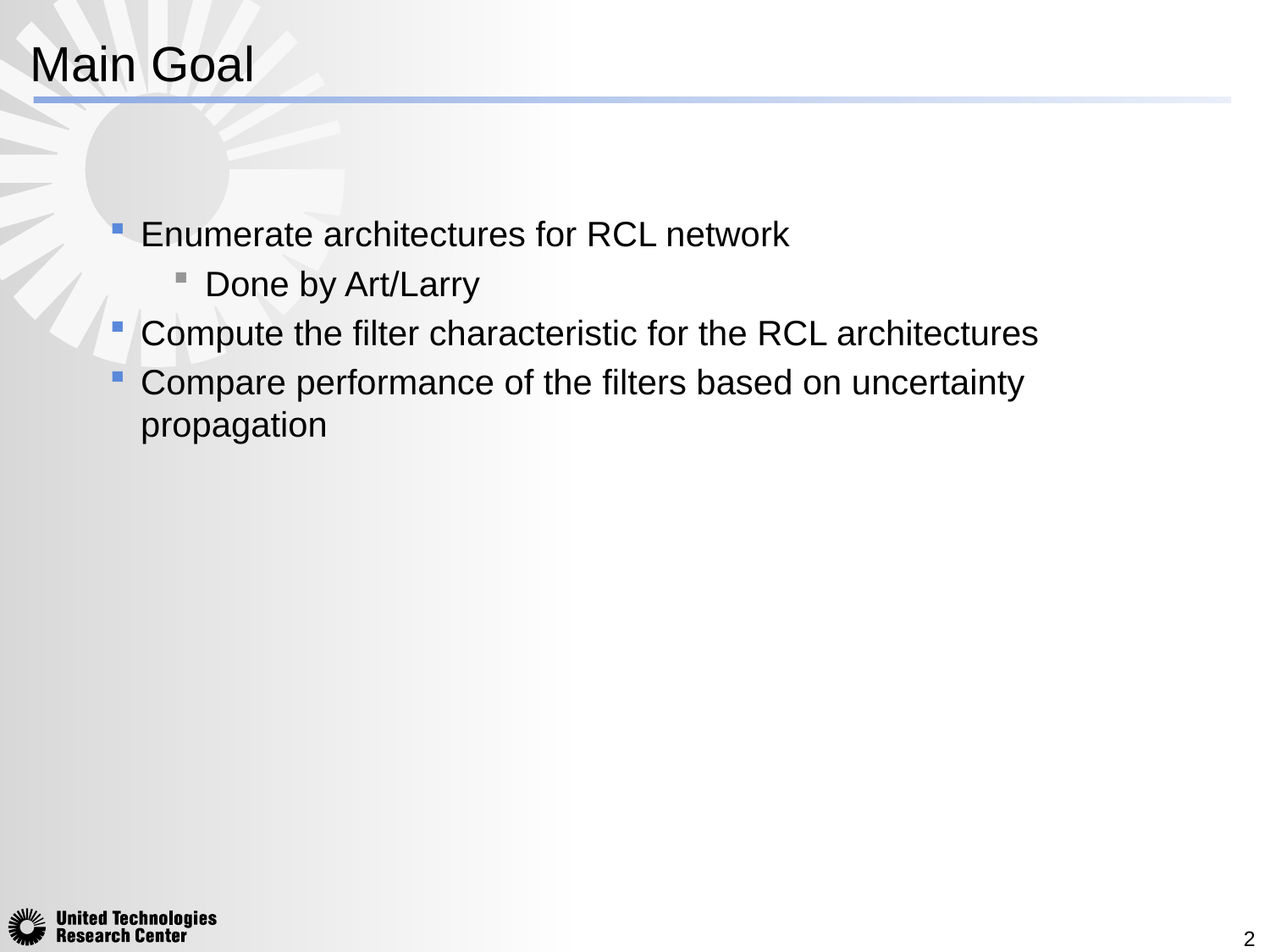

# Main Goal
Enumerate architectures for RCL network
Done by Art/Larry
Compute the filter characteristic for the RCL architectures
Compare performance of the filters based on uncertainty propagation

2